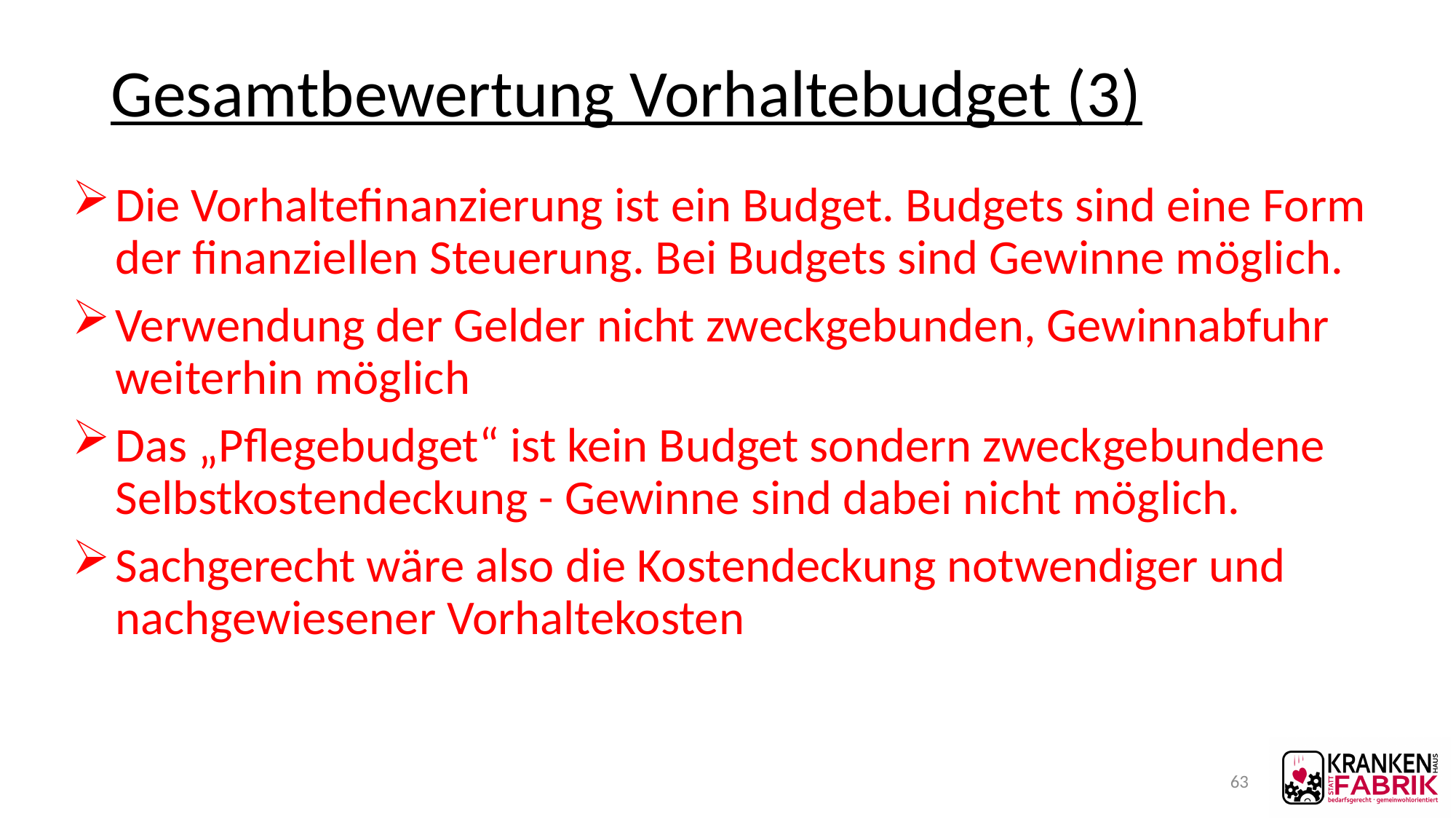

# Gesamtbewertung Vorhaltebudget (3)
Die Vorhaltefinanzierung ist ein Budget. Budgets sind eine Form der finanziellen Steuerung. Bei Budgets sind Gewinne möglich.
Verwendung der Gelder nicht zweckgebunden, Gewinnabfuhr weiterhin möglich
Das „Pflegebudget“ ist kein Budget sondern zweckgebundene Selbstkostendeckung - Gewinne sind dabei nicht möglich.
Sachgerecht wäre also die Kostendeckung notwendiger und nachgewiesener Vorhaltekosten

63